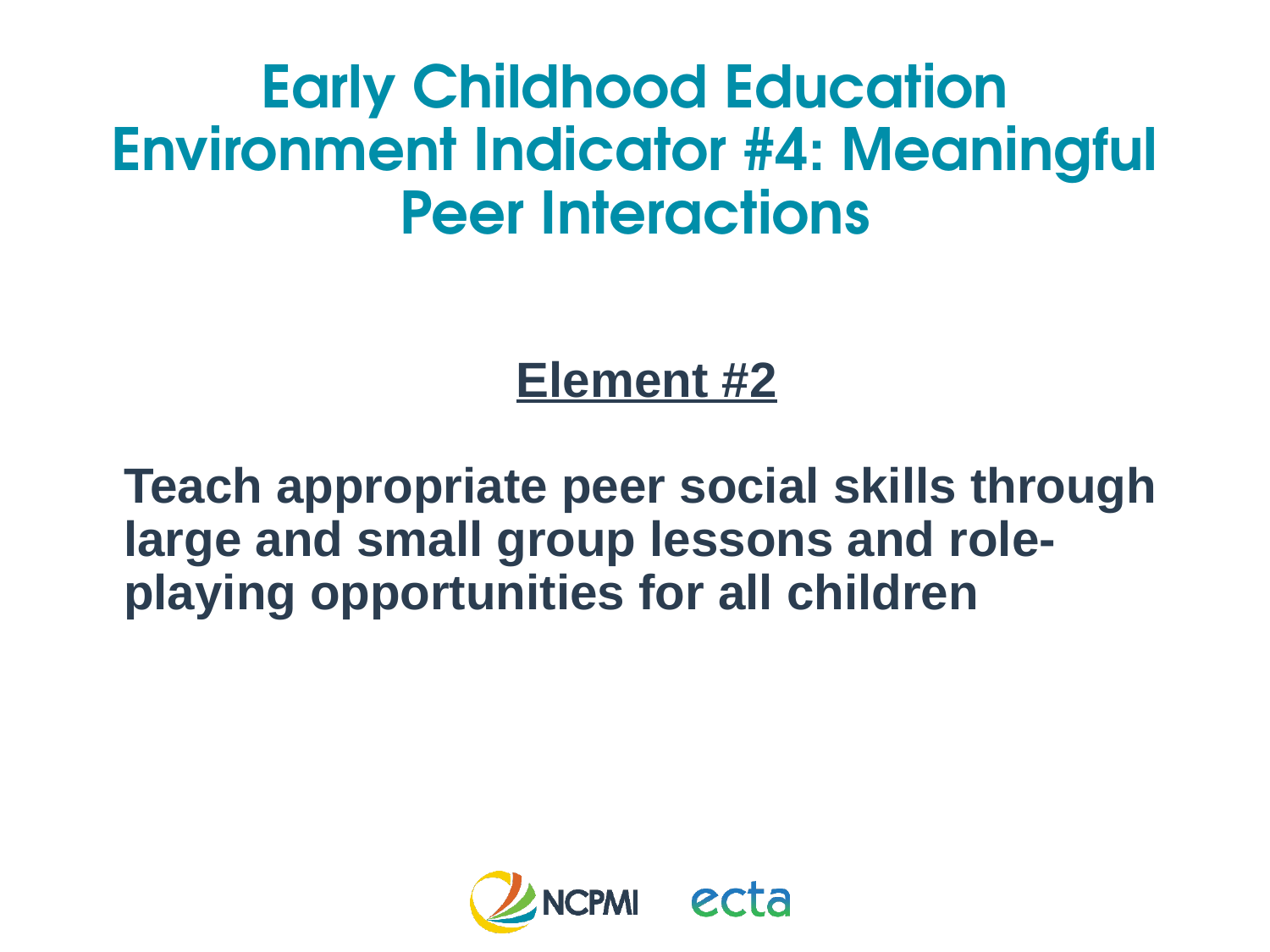

# Early Childhood Education Environment Indicator #4: Meaningful Peer Interactions

Element #2

Teach appropriate peer social skills through large and small group lessons and role-playing opportunities for all children